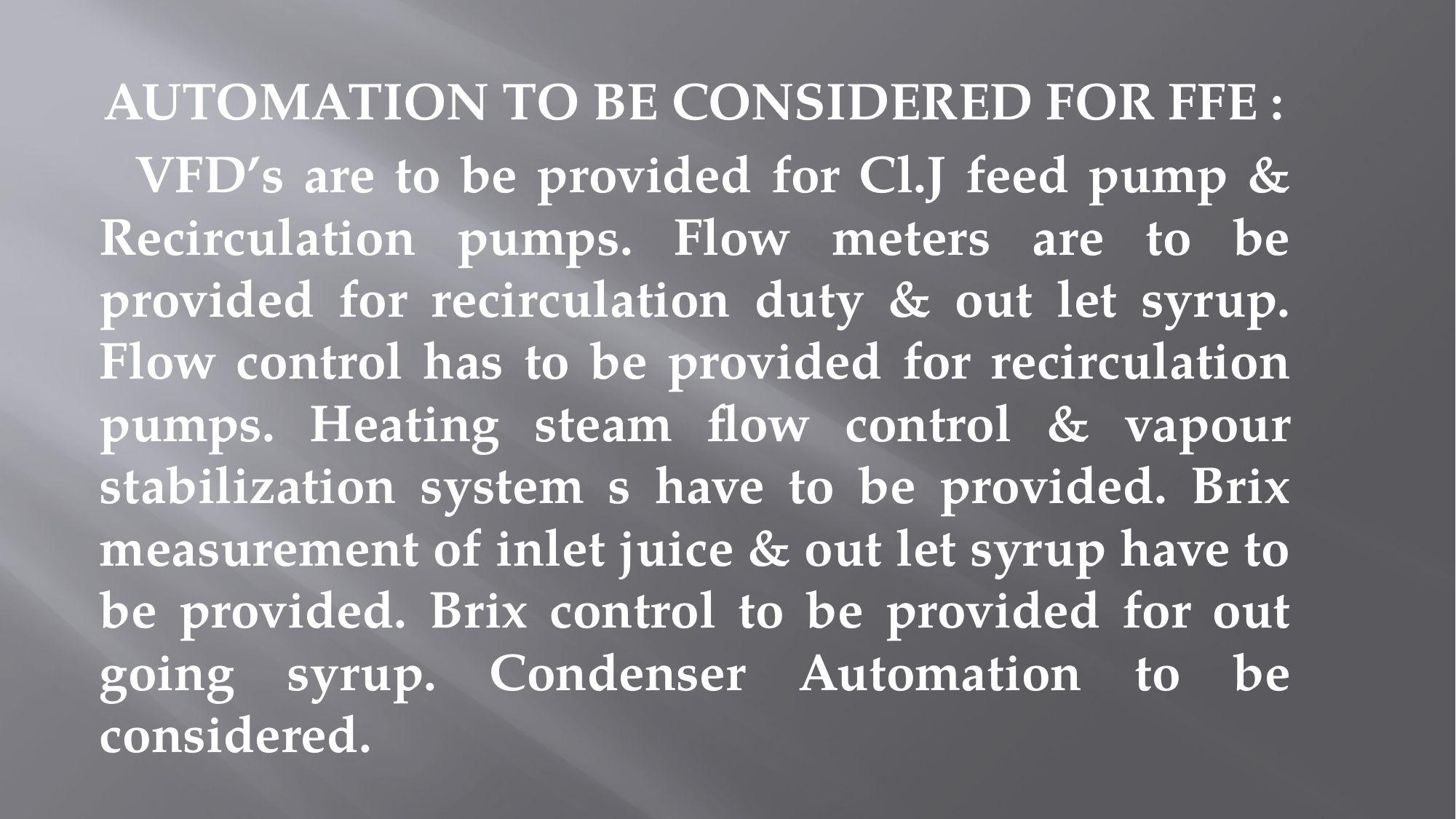

AUTOMATION TO BE CONSIDERED FOR FFE :
    VFD’s are to be provided for Cl.J feed pump & Recirculation pumps. Flow meters are to be provided for recirculation duty & out let syrup. Flow control has to be provided for recirculation pumps. Heating steam flow control & vapour stabilization system s have to be provided. Brix measurement of inlet juice & out let syrup have to be provided. Brix control to be provided for out going syrup. Condenser Automation to be considered.